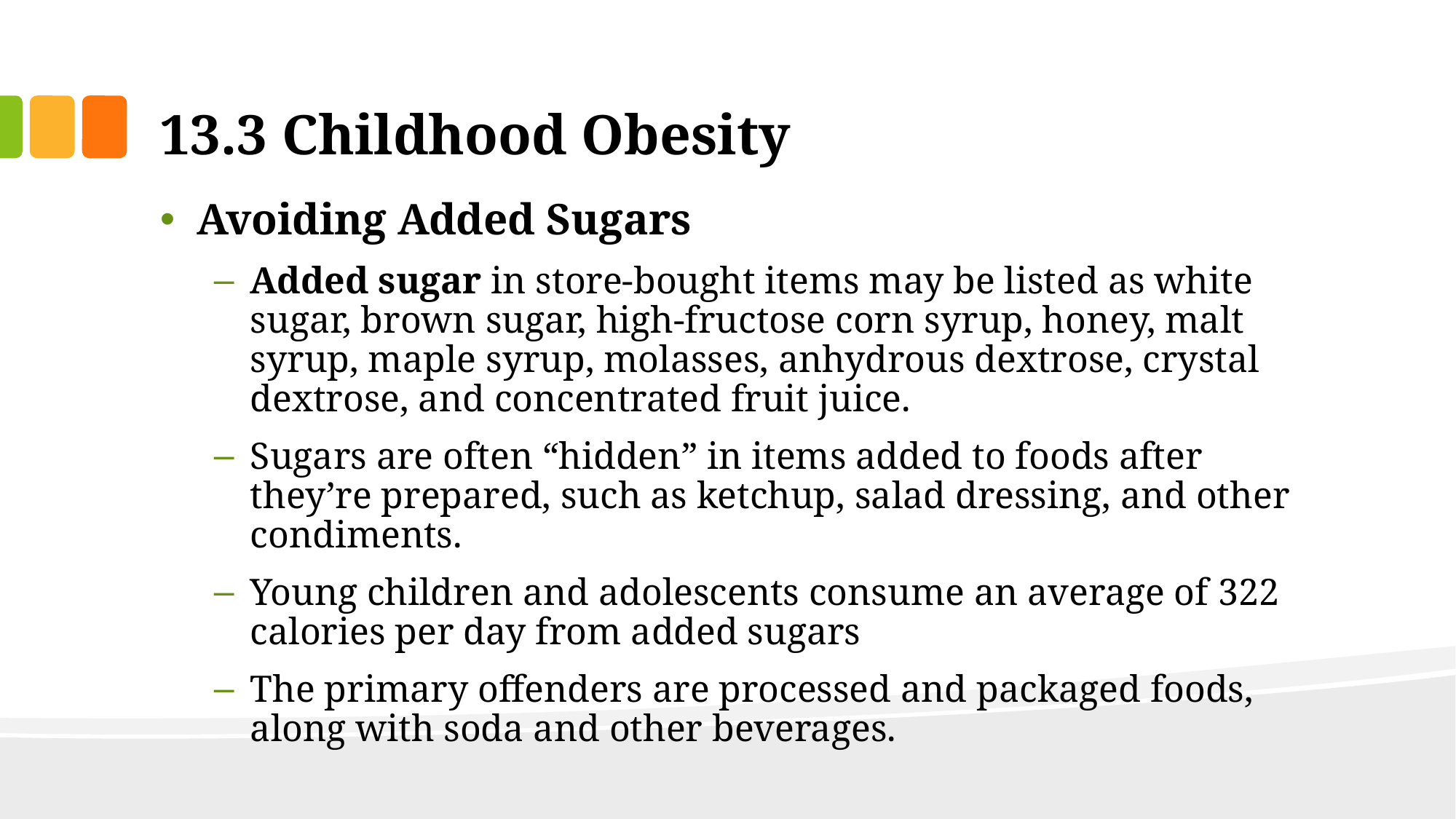

# 13.3 Childhood Obesity
Avoiding Added Sugars
Added sugar in store-bought items may be listed as white sugar, brown sugar, high-fructose corn syrup, honey, malt syrup, maple syrup, molasses, anhydrous dextrose, crystal dextrose, and concentrated fruit juice.
Sugars are often “hidden” in items added to foods after they’re prepared, such as ketchup, salad dressing, and other condiments.
Young children and adolescents consume an average of 322 calories per day from added sugars
The primary offenders are processed and packaged foods, along with soda and other beverages.